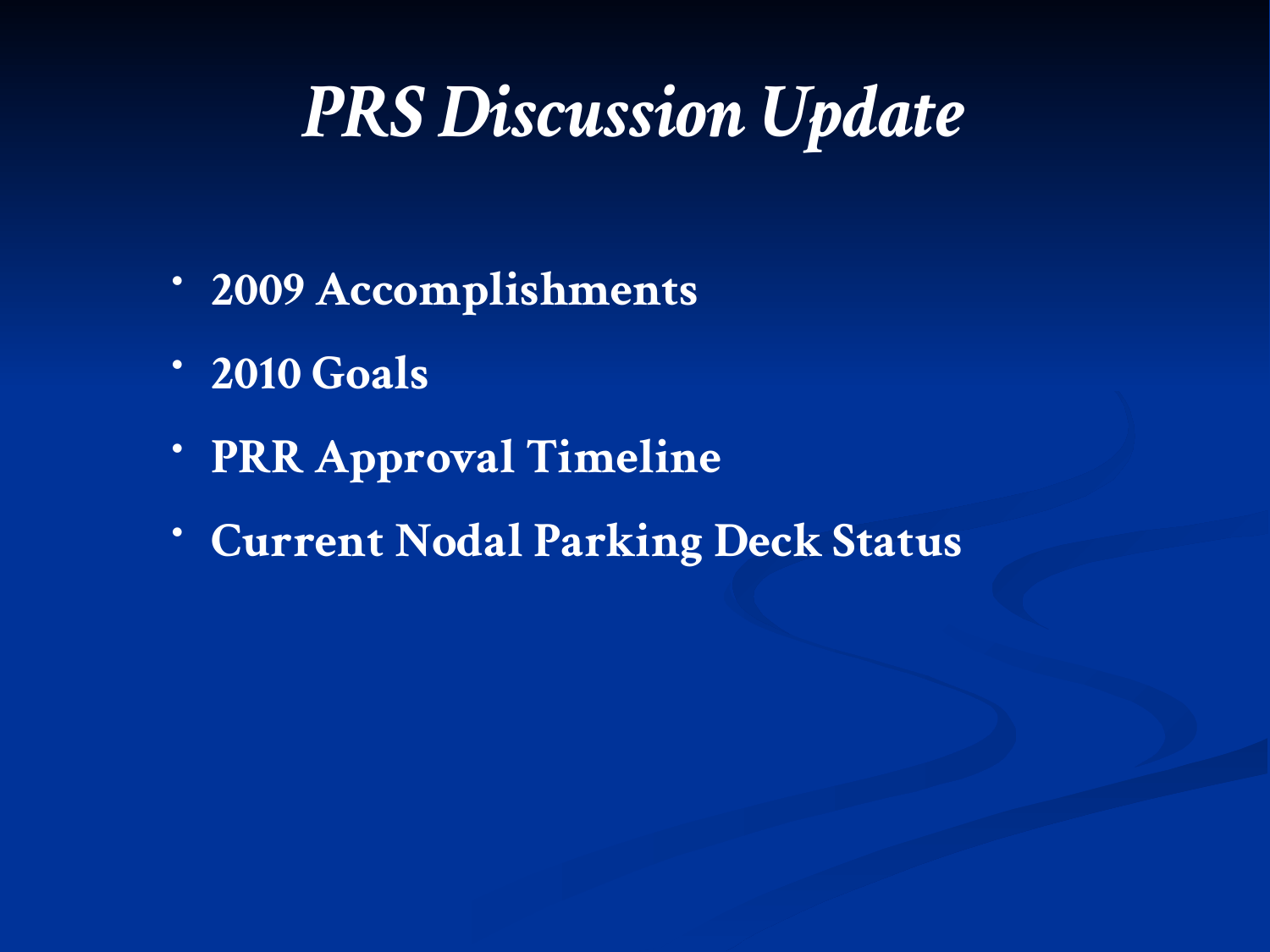

# PRS Discussion Update

2009 Accomplishments
2010 Goals
PRR Approval Timeline
Current Nodal Parking Deck Status